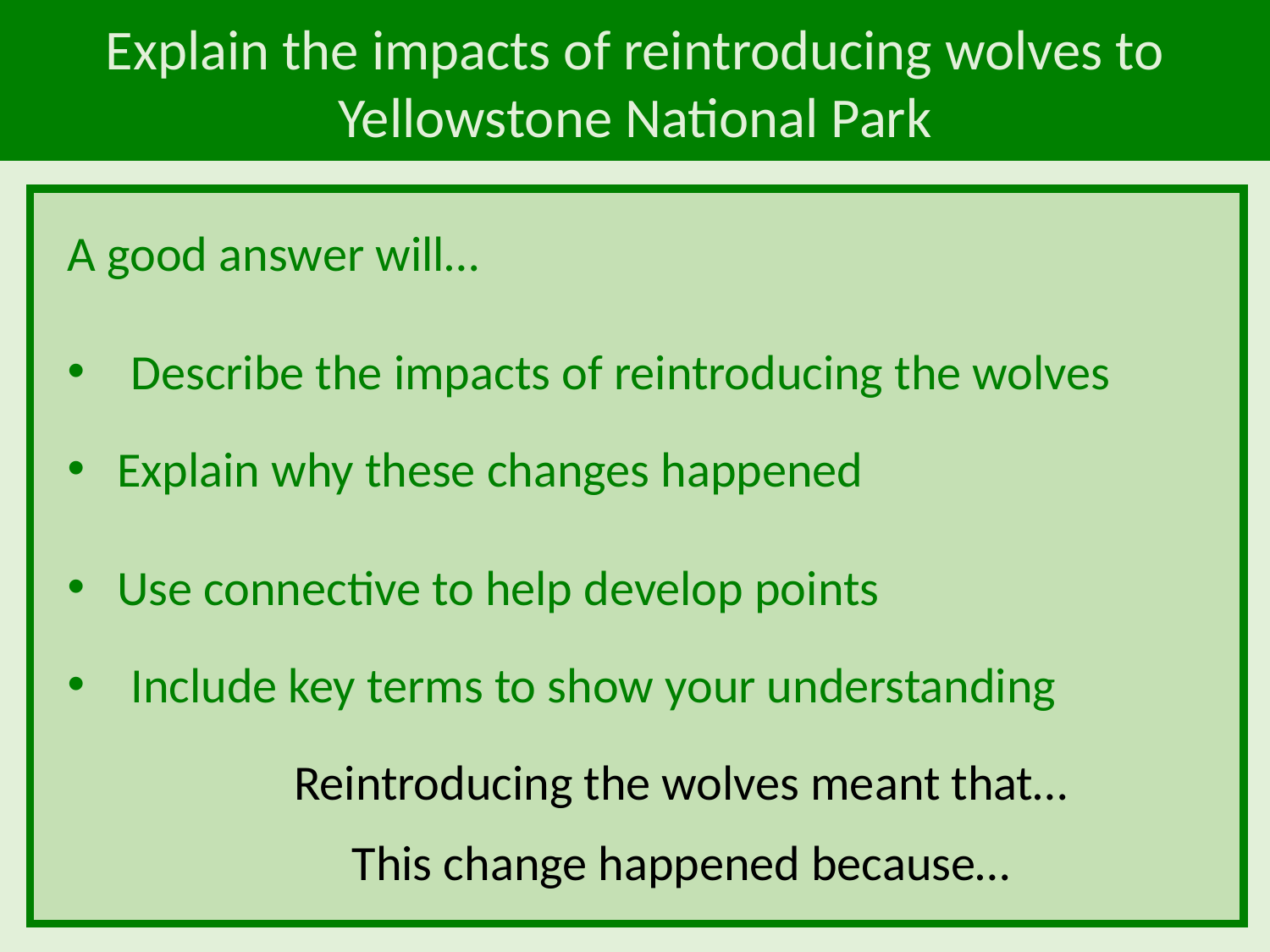

Explain the impacts of reintroducing wolves to Yellowstone National Park
A good answer will…

Describe the impacts of reintroducing the wolves

Explain why these changes happened

Use connective to help develop points

Include key terms to show your understanding

Reintroducing the wolves meant that…

This change happened because…